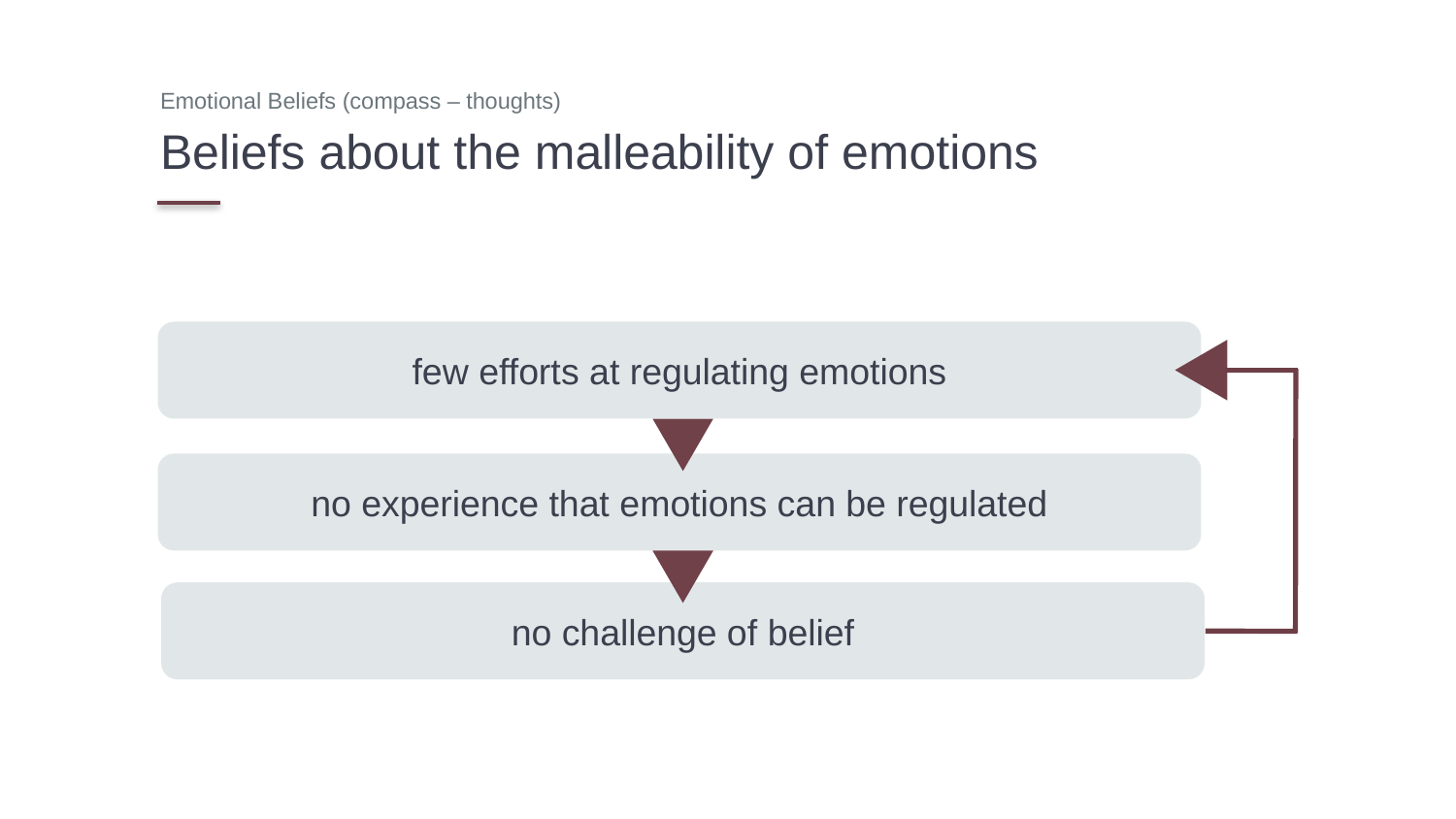

Emotional Beliefs (compass – thoughts)
# Beliefs about the malleability of emotions
few efforts at regulating emotions

no experience that emotions can be regulated

no challenge of belief